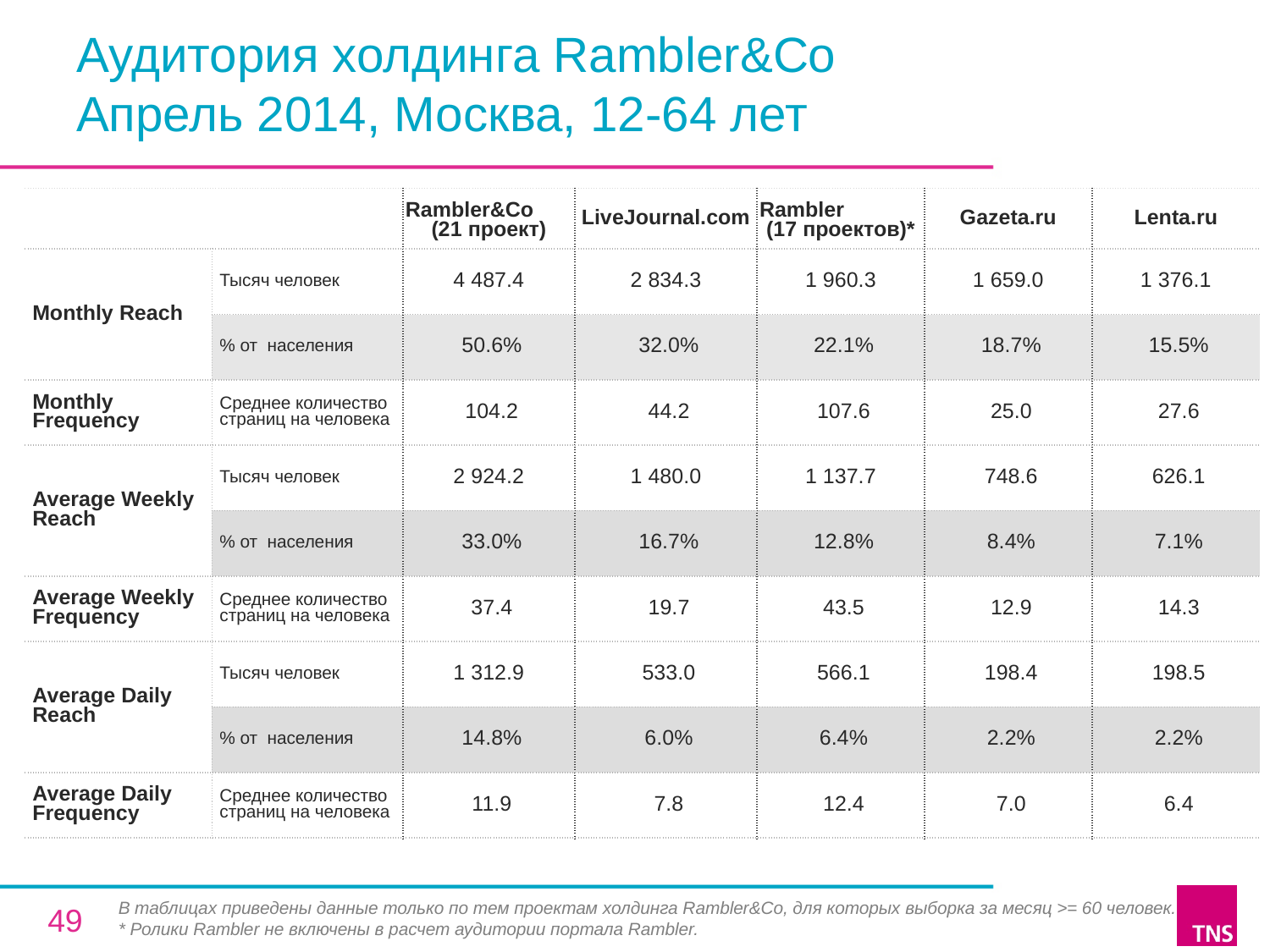

# Аудитория холдинга Rambler&Co Апрель 2014, Москва, 12-64 лет
|  |  | Rambler&Co (21 проект) | LiveJournal.com | Rambler (17 проектов)\* | Gazeta.ru | Lenta.ru |
| --- | --- | --- | --- | --- | --- | --- |
| Monthly Reach | Тысяч человек | 4 487.4 | 2 834.3 | 1 960.3 | 1 659.0 | 1 376.1 |
|  | % от населения | 50.6% | 32.0% | 22.1% | 18.7% | 15.5% |
| Monthly Frequency | Среднее количество страниц на человека | 104.2 | 44.2 | 107.6 | 25.0 | 27.6 |
| Average Weekly Reach | Тысяч человек | 2 924.2 | 1 480.0 | 1 137.7 | 748.6 | 626.1 |
|  | % от населения | 33.0% | 16.7% | 12.8% | 8.4% | 7.1% |
| Average Weekly Frequency | Среднее количество страниц на человека | 37.4 | 19.7 | 43.5 | 12.9 | 14.3 |
| Average Daily Reach | Тысяч человек | 1 312.9 | 533.0 | 566.1 | 198.4 | 198.5 |
|  | % от населения | 14.8% | 6.0% | 6.4% | 2.2% | 2.2% |
| Average Daily Frequency | Среднее количество страниц на человека | 11.9 | 7.8 | 12.4 | 7.0 | 6.4 |
В таблицах приведены данные только по тем проектам холдинга Rambler&Co, для которых выборка за месяц >= 60 человек.
* Ролики Rambler не включены в расчет аудитории портала Rambler.
49